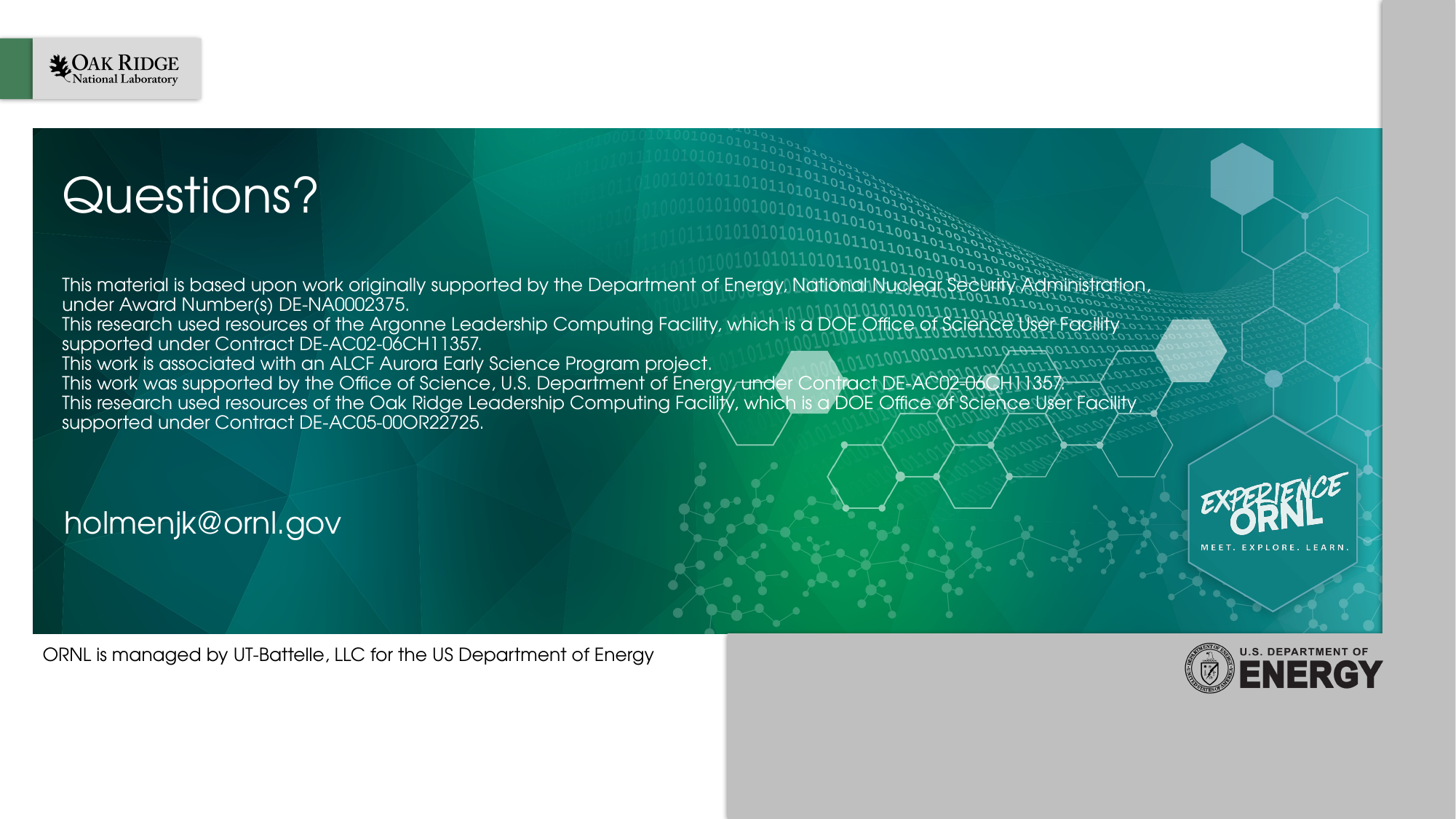

# Questions? This material is based upon work originally supported by the Department of Energy, National Nuclear Security Administration, under Award Number(s) DE-NA0002375. This research used resources of the Argonne Leadership Computing Facility, which is a DOE Office of Science User Facility supported under Contract DE-AC02-06CH11357. This work is associated with an ALCF Aurora Early Science Program project. This work was supported by the Office of Science, U.S. Department of Energy, under Contract DE-AC02-06CH11357. This research used resources of the Oak Ridge Leadership Computing Facility, which is a DOE Office of Science User Facility supported under Contract DE-AC05-00OR22725.
holmenjk@ornl.gov